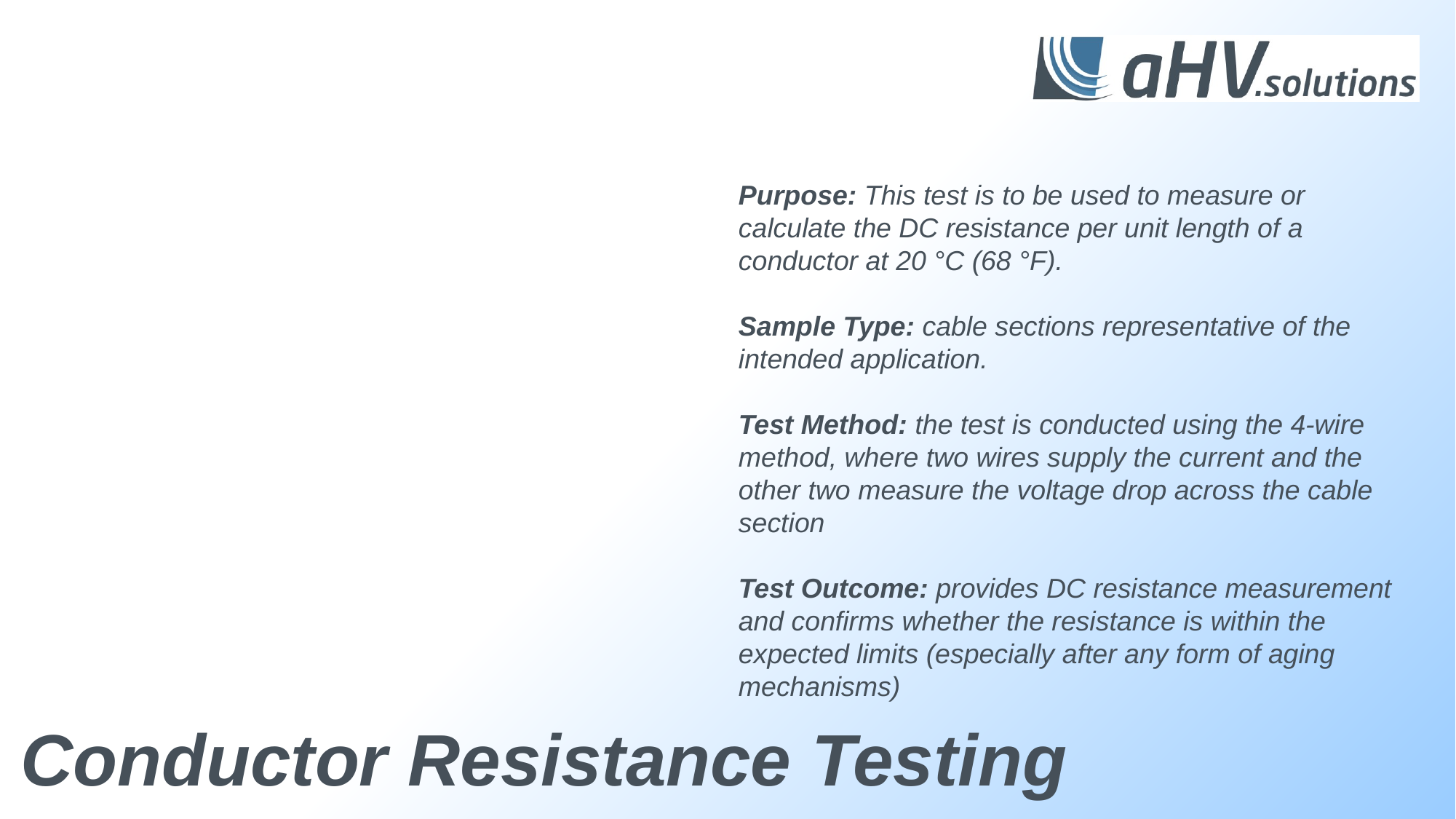

Purpose: This test is to be used to measure or calculate the DC resistance per unit length of a conductor at 20 °C (68 °F).

Sample Type: cable sections representative of the intended application.

Test Method: the test is conducted using the 4-wire method, where two wires supply the current and the other two measure the voltage drop across the cable section

Test Outcome: provides DC resistance measurement and confirms whether the resistance is within the expected limits (especially after any form of aging mechanisms)
Conductor Resistance Testing